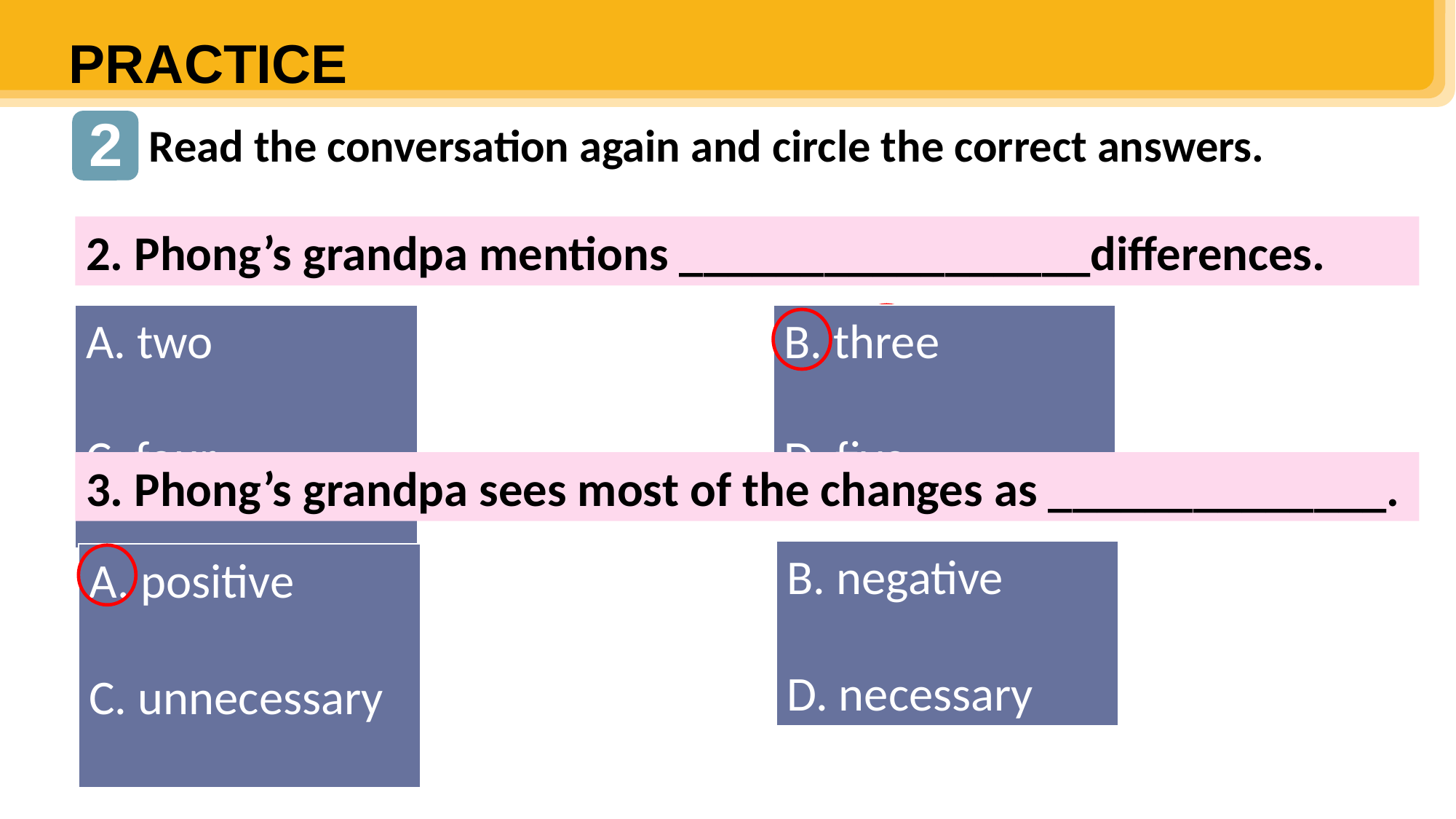

a. depend on electronic devices
c. dye their hair
b. leave school early
e. make toys from natural materials
d. have more opportunities to learn

PRACTICE
2

Read the conversation again and circle the correct answers.
2. Phong’s grandpa mentions _________________differences.
A. two
C. four
B. three
D. five

3. Phong’s grandpa sees most of the changes as ______________.
B. negative
D. necessary
A. positive
C. unnecessary

| THE PAST | THE PRESENT |
| --- | --- |
|  |  |
2. Vietnamese people take great pride in their culture which has been ________________for thousands of years.

3. The foreign tourists gave a _____________performance of the Vietnamese folk songs and dances